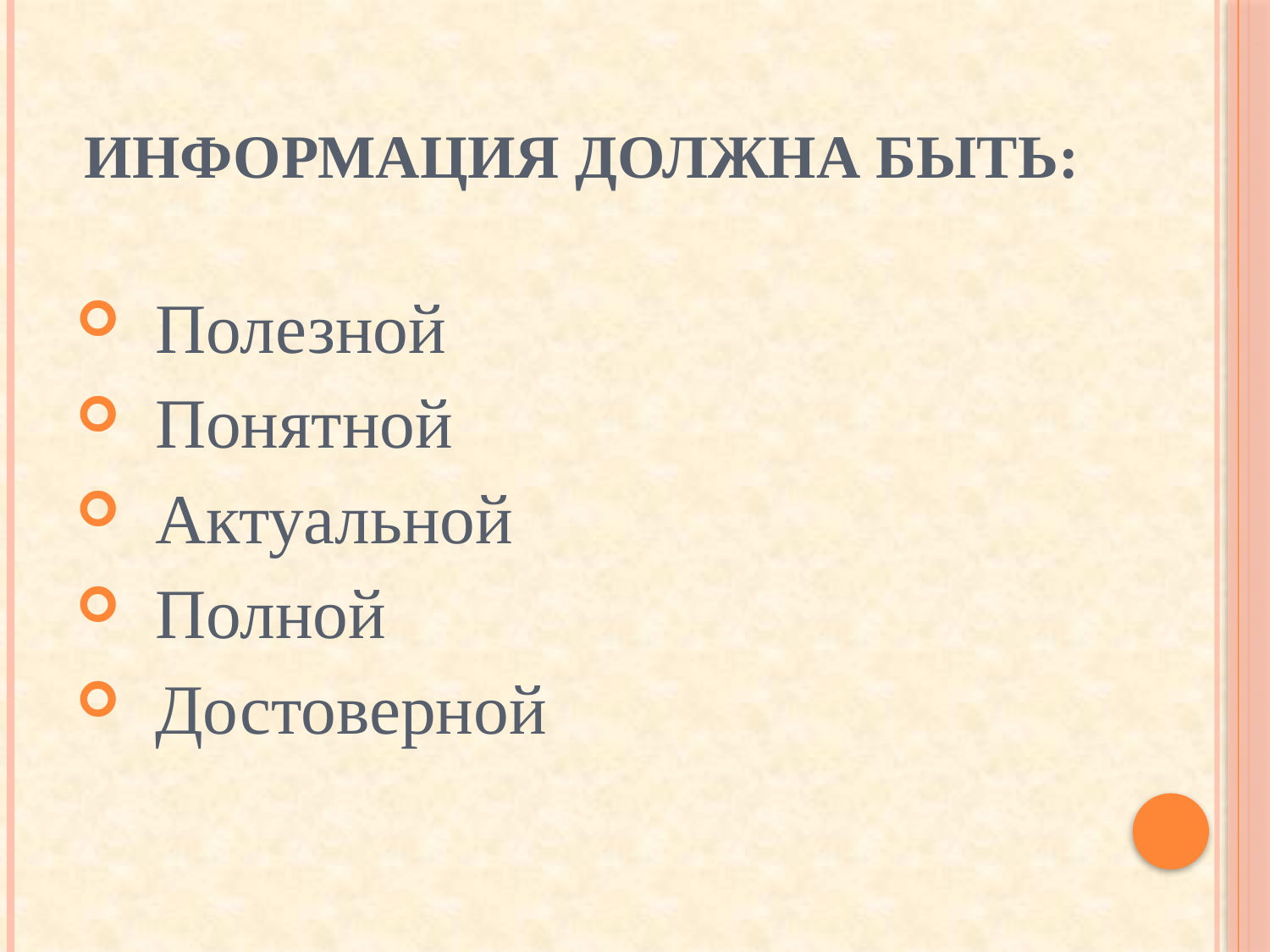

# Информация должна быть:
  Полезной
  Понятной
  Актуальной
  Полной
  Достоверной